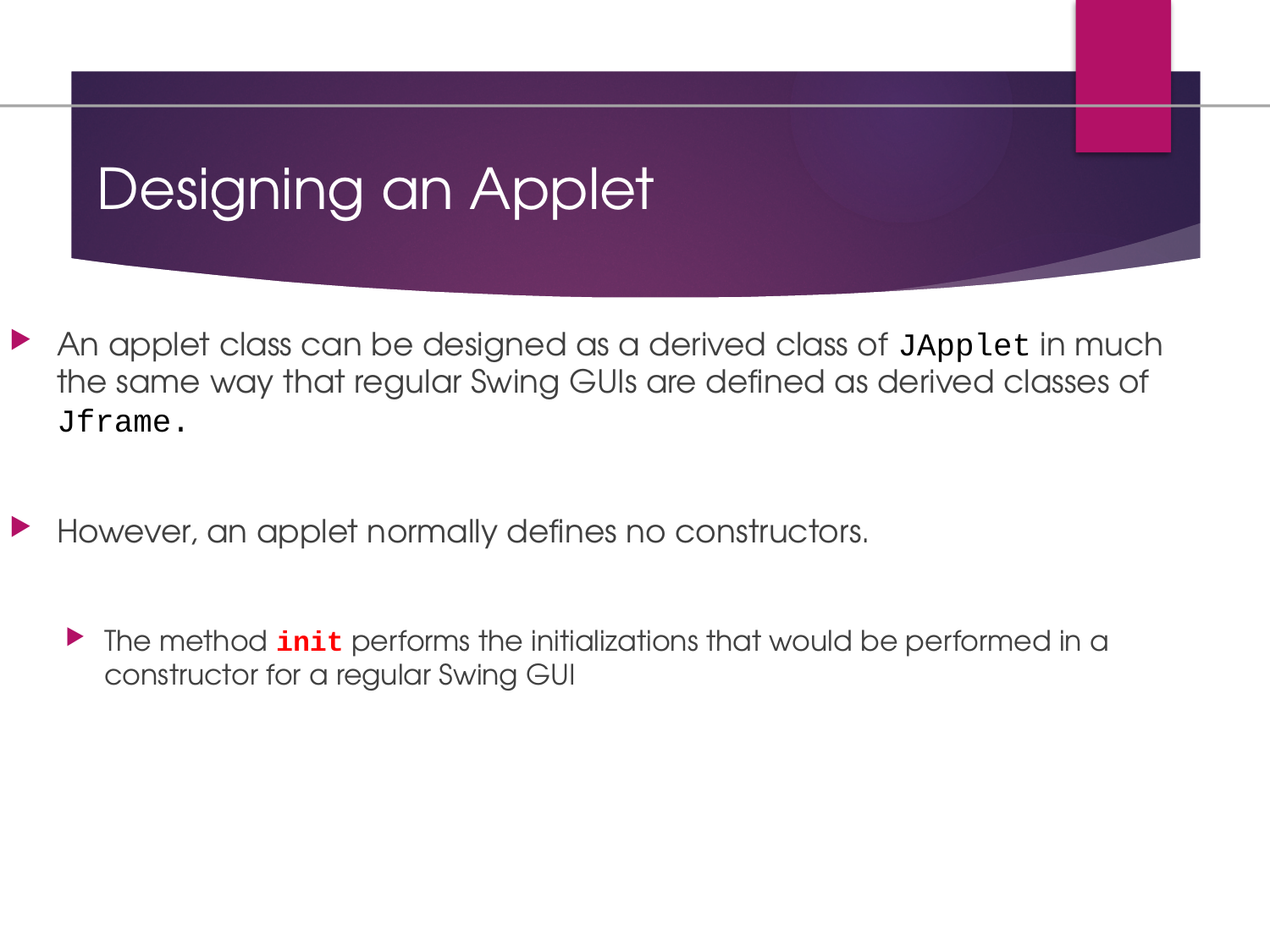

# Designing an Applet
An applet class can be designed as a derived class of JApplet in much the same way that regular Swing GUIs are defined as derived classes of Jframe.

However, an applet normally defines no constructors.

The method init performs the initializations that would be performed in a constructor for a regular Swing GUI